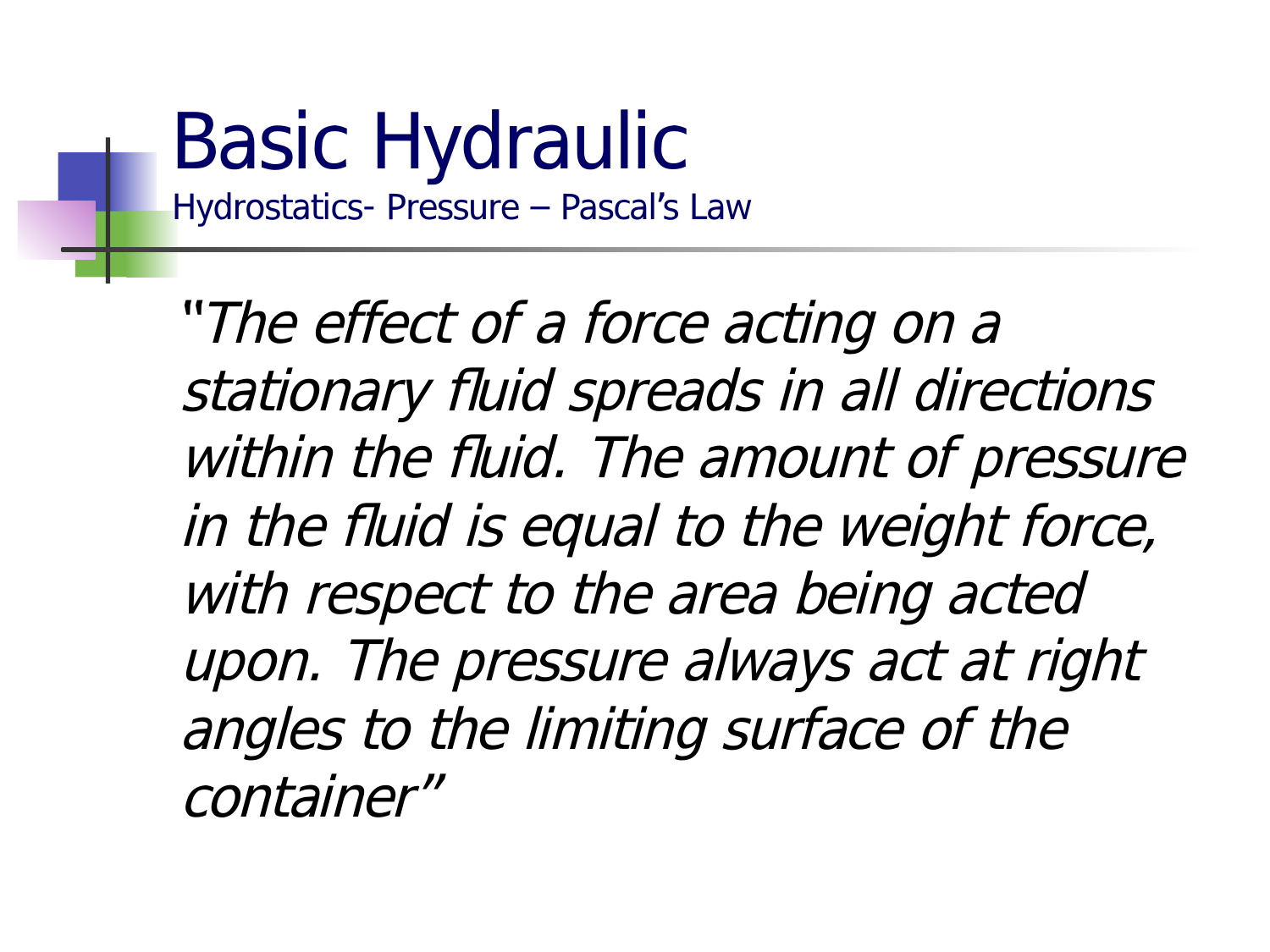

# Basic Hydraulic Hydrostatics- Pressure – Pascal’s Law
“The effect of a force acting on a stationary fluid spreads in all directions within the fluid. The amount of pressure in the fluid is equal to the weight force, with respect to the area being acted upon. The pressure always act at right angles to the limiting surface of the container”